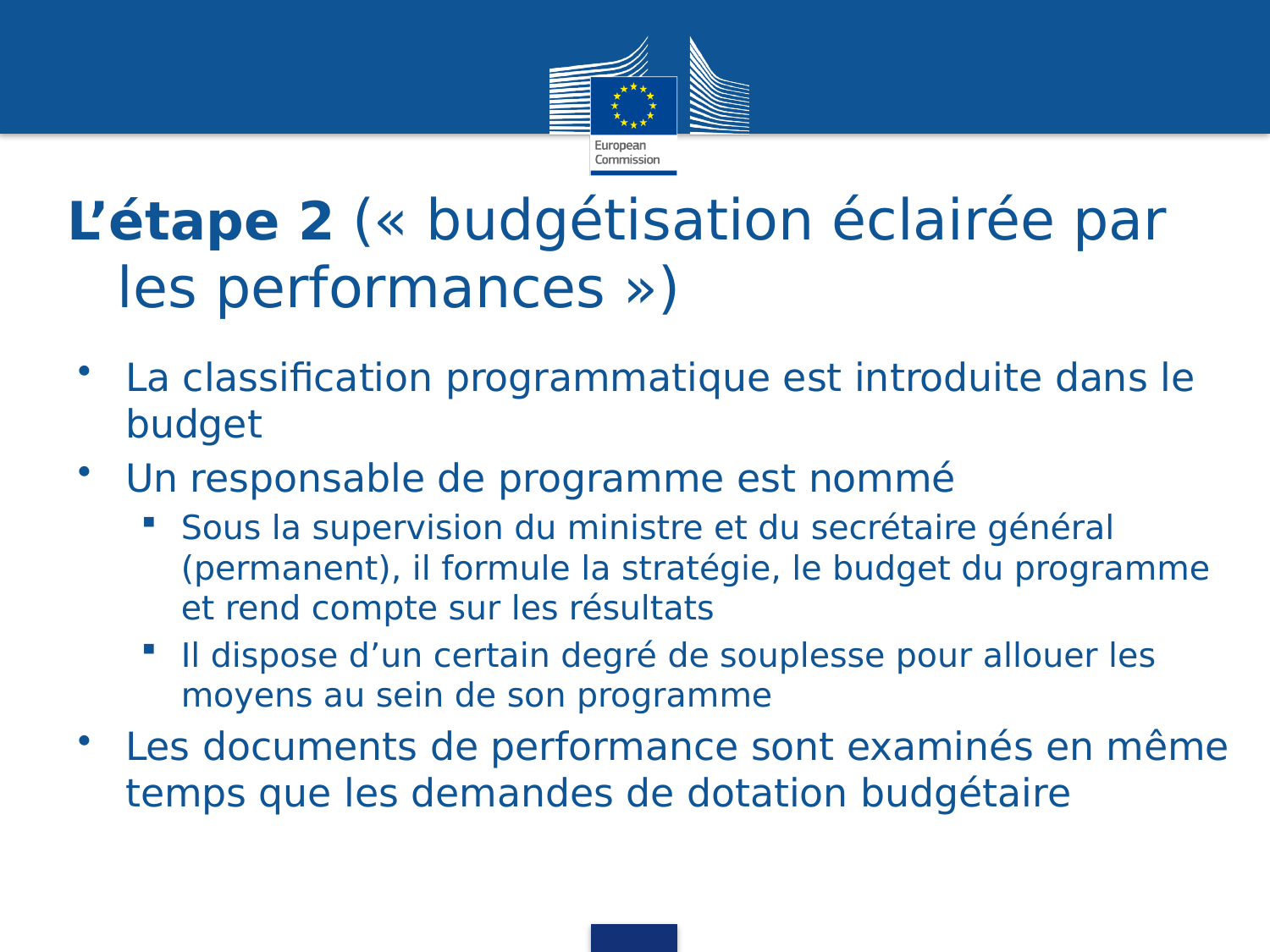

# L’étape 2 (« budgétisation éclairée par les performances »)
La classification programmatique est introduite dans le budget
Un responsable de programme est nommé
Sous la supervision du ministre et du secrétaire général (permanent), il formule la stratégie, le budget du programme et rend compte sur les résultats
Il dispose d’un certain degré de souplesse pour allouer les moyens au sein de son programme
Les documents de performance sont examinés en même temps que les demandes de dotation budgétaire